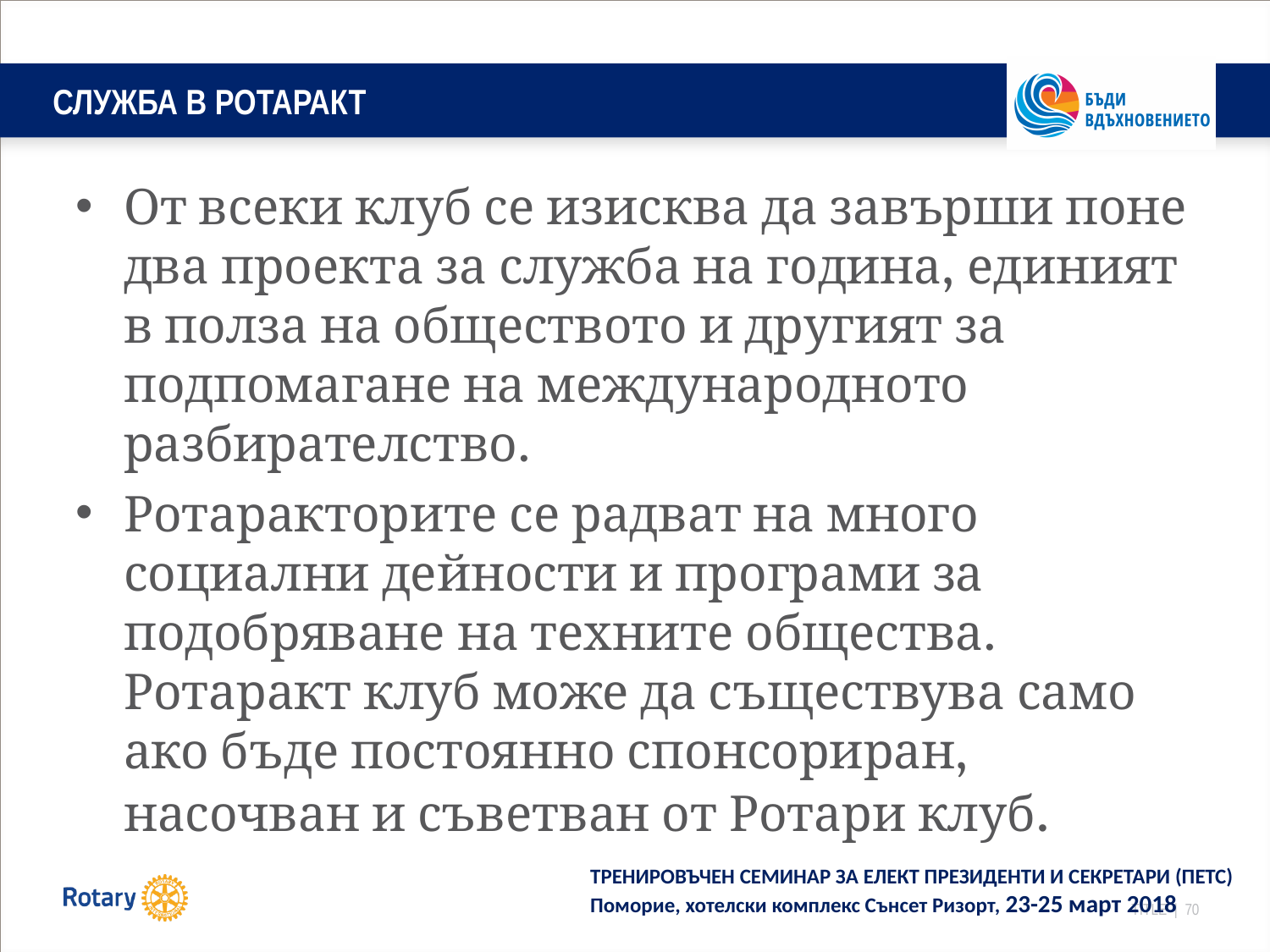

# СЛУЖБА В РОТАРАКТ
От всеки клуб се изисква да завърши поне два проекта за служба на година, единият в полза на обществото и другият за подпомагане на международното разбирателство.
Ротаракторите се радват на много социални дейности и програми за подобряване на техните общества. Ротаракт клуб може да съществува само ако бъде постоянно спонсориран, насочван и съветван от Ротари клуб.